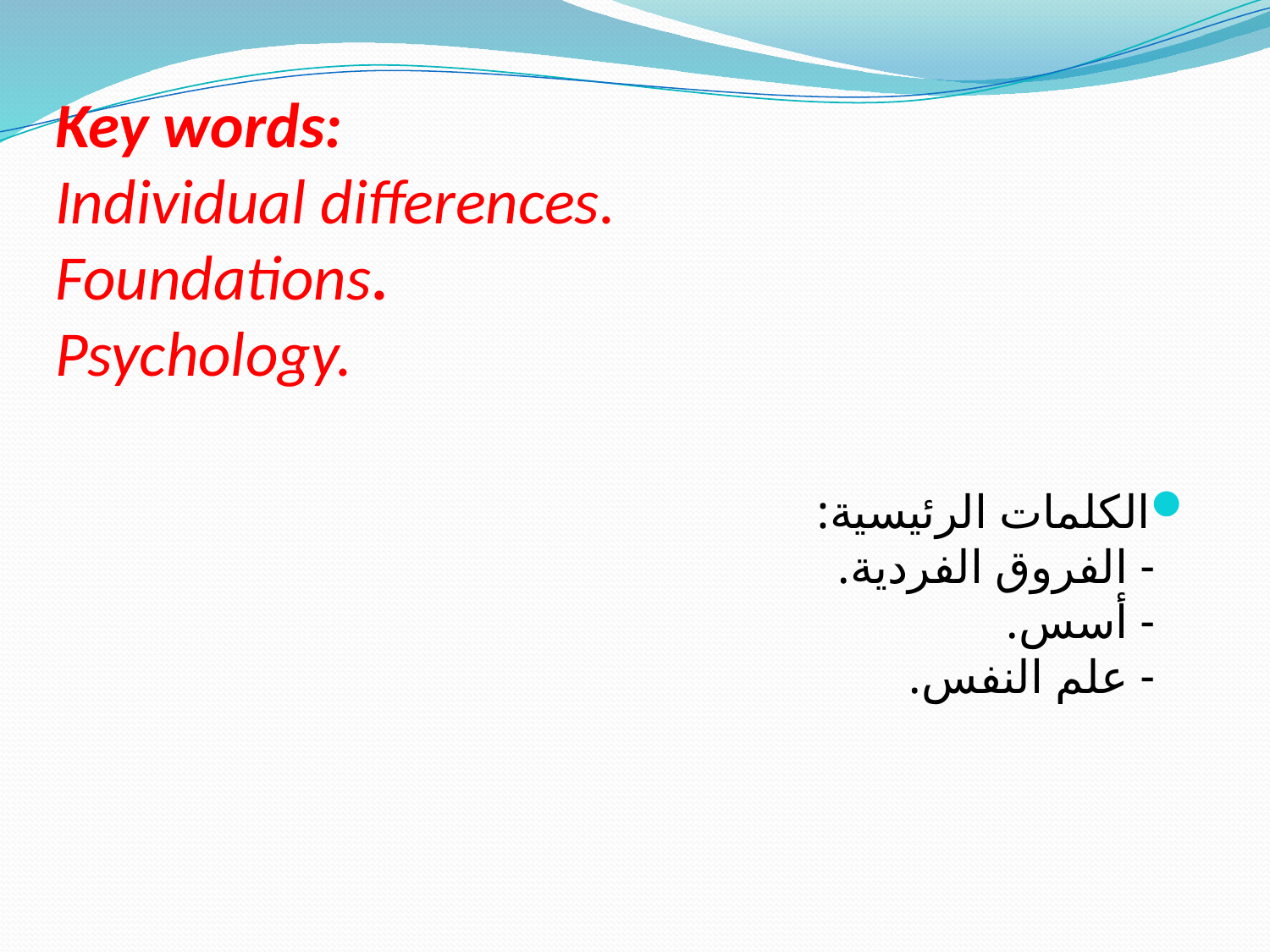

# Key words: Individual differences. Foundations. Psychology.
الكلمات الرئيسية:
- الفروق الفردية.
- أسس.
- علم النفس.